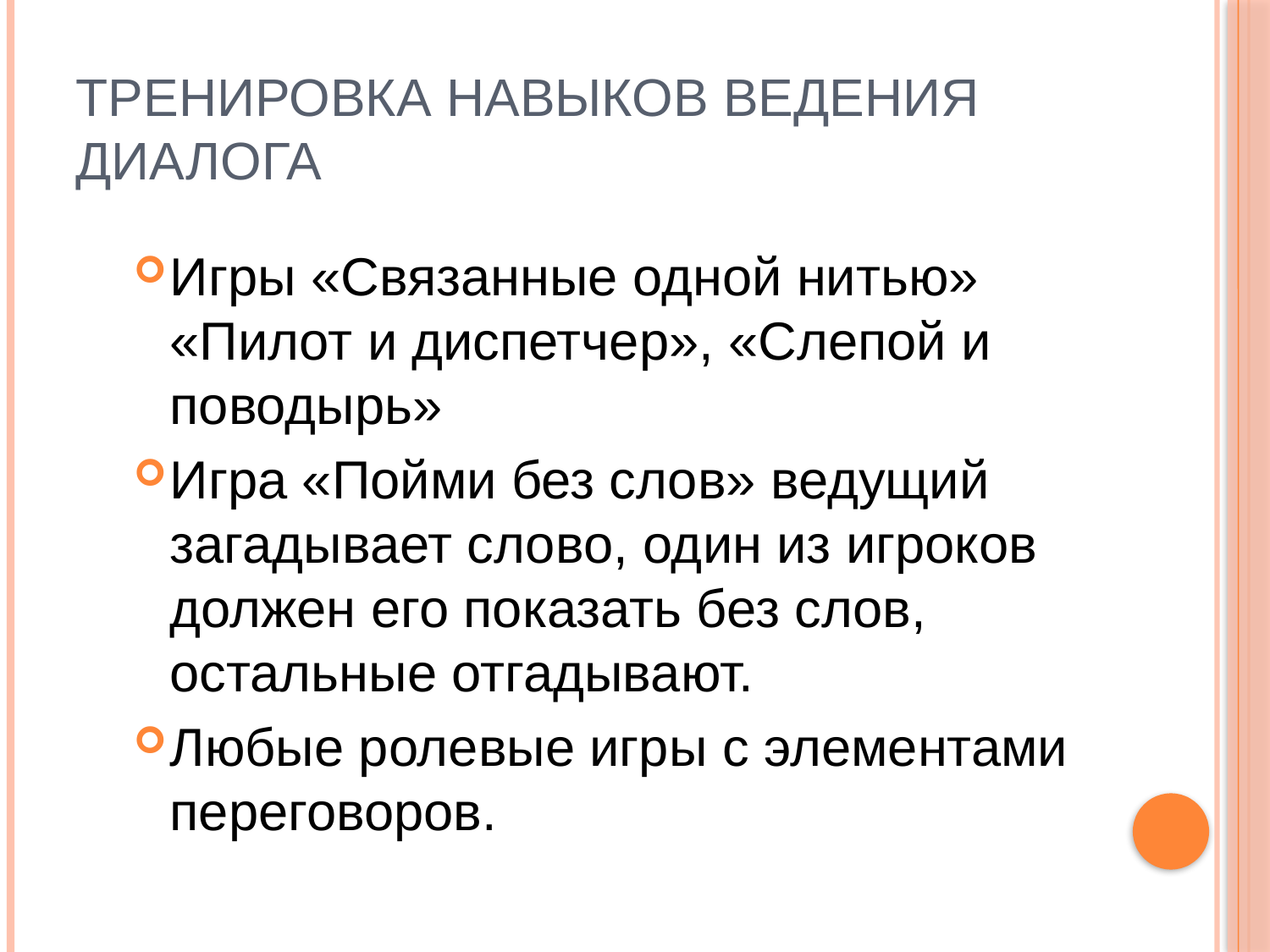

# Тренировка навыков ведения диалога
Игры «Связанные одной нитью» «Пилот и диспетчер», «Слепой и поводырь»
Игра «Пойми без слов» ведущий загадывает слово, один из игроков должен его показать без слов, остальные отгадывают.
Любые ролевые игры с элементами переговоров.